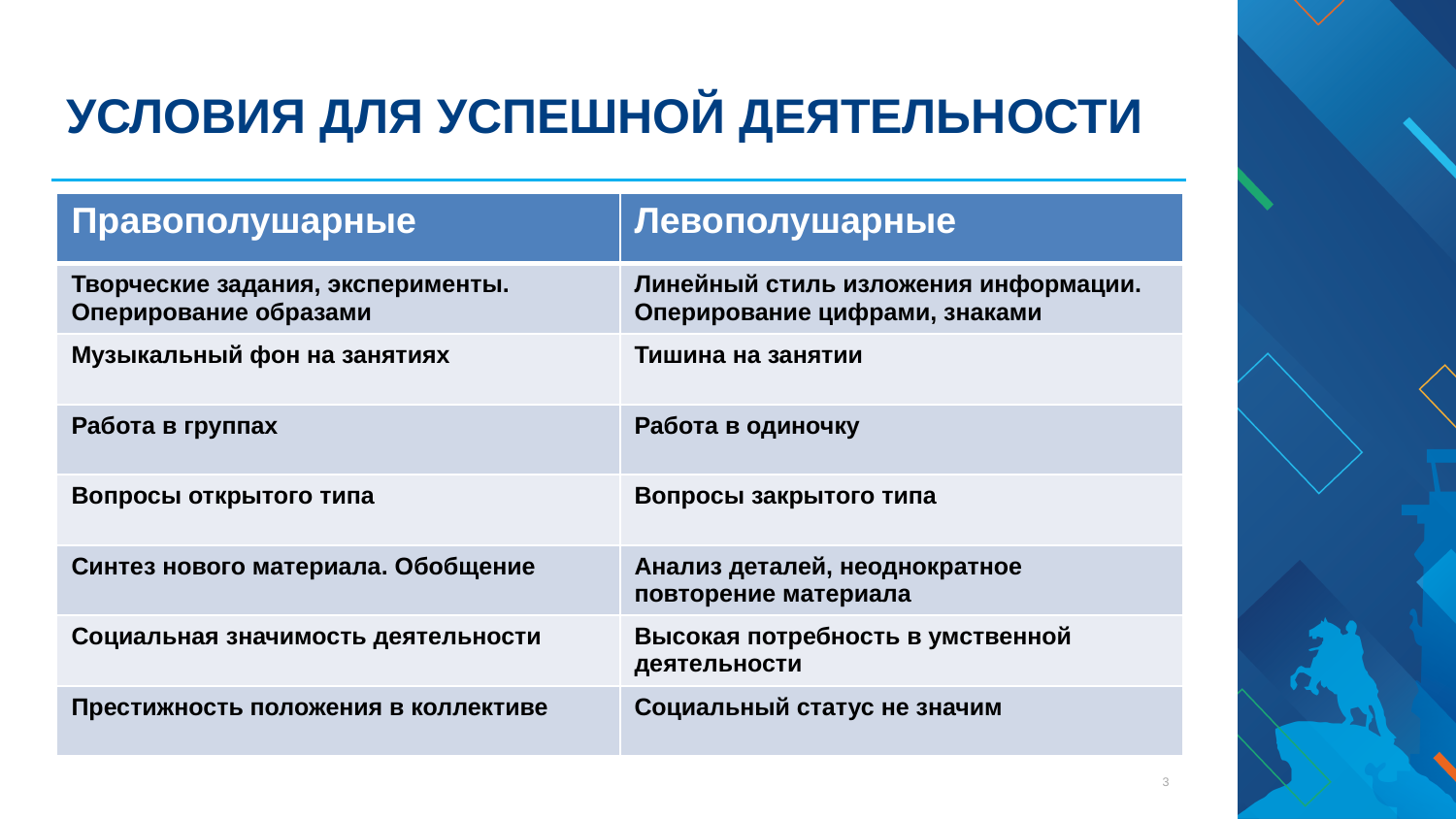

# УСЛОВИЯ ДЛЯ УСПЕШНОЙ ДЕЯТЕЛЬНОСТИ
| Правополушарные | Левополушарные |
| --- | --- |
| Творческие задания, эксперименты. Оперирование образами | Линейный стиль изложения информации. Оперирование цифрами, знаками |
| Музыкальный фон на занятиях | Тишина на занятии |
| Работа в группах | Работа в одиночку |
| Вопросы открытого типа | Вопросы закрытого типа |
| Синтез нового материала. Обобщение | Анализ деталей, неоднократное повторение материала |
| Социальная значимость деятельности | Высокая потребность в умственной деятельности |
| Престижность положения в коллективе | Социальный статус не значим |
3